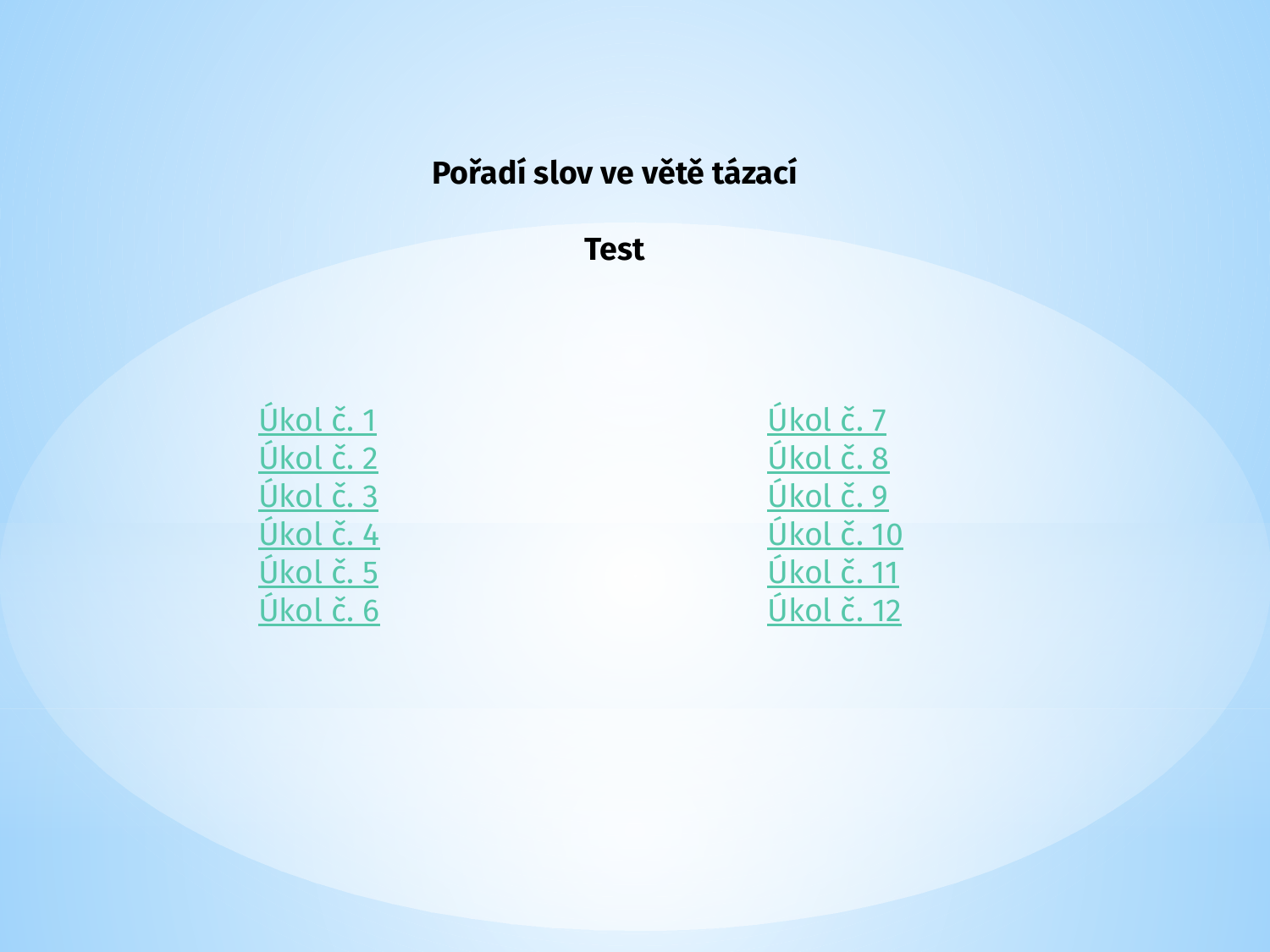

Pořadí slov ve větě tázací

Test

Úkol č. 1
Úkol č. 2
Úkol č. 3
Úkol č. 4
Úkol č. 5
Úkol č. 6

Úkol č. 7
Úkol č. 8
Úkol č. 9
Úkol č. 10
Úkol č. 11
Úkol č. 12